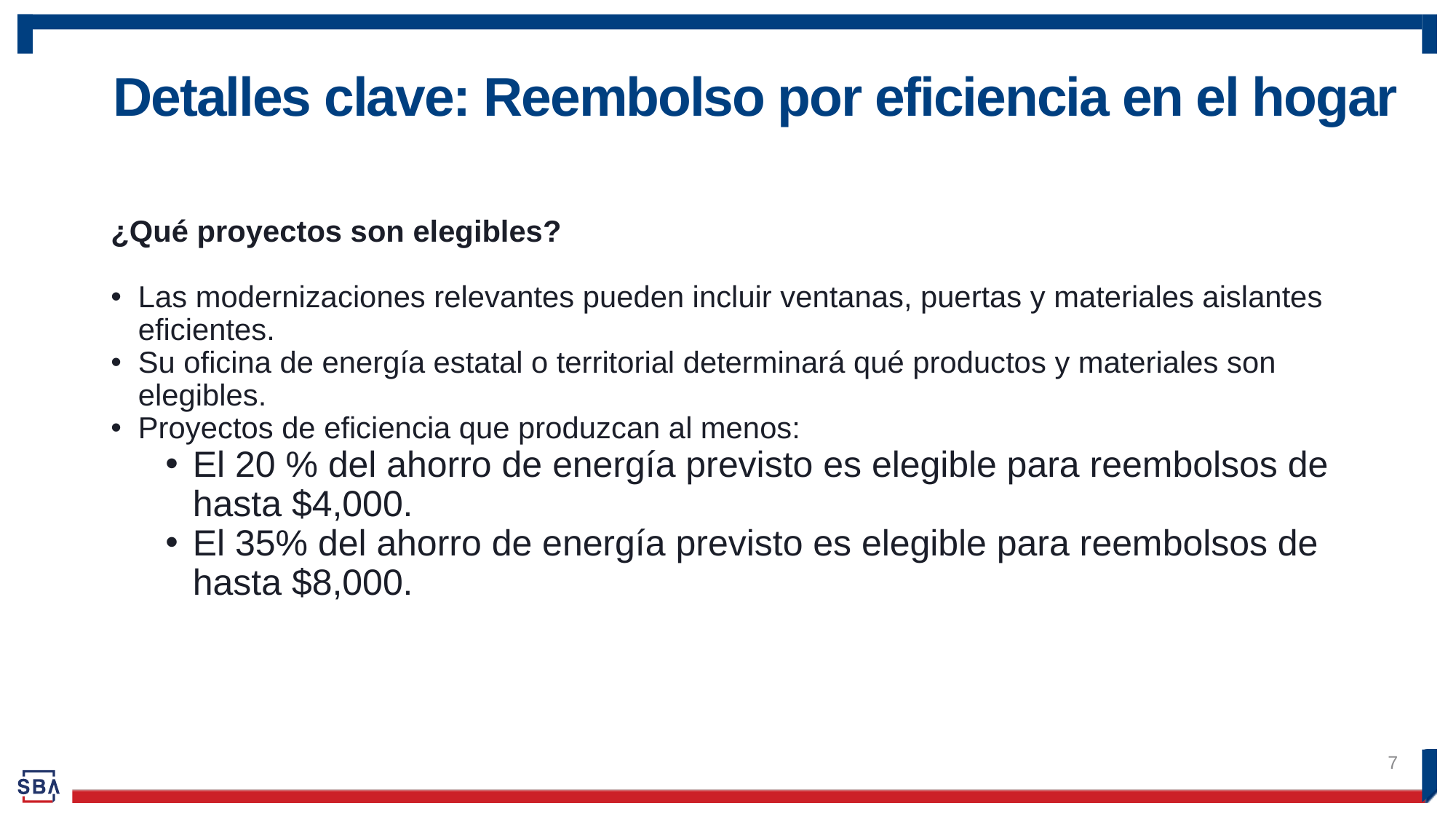

# Detalles clave: Reembolso por eficiencia en el hogar
¿Qué proyectos son elegibles?

Las modernizaciones relevantes pueden incluir ventanas, puertas y materiales aislantes eficientes.
Su oficina de energía estatal o territorial determinará qué productos y materiales son elegibles.
Proyectos de eficiencia que produzcan al menos:
El 20 % del ahorro de energía previsto es elegible para reembolsos de hasta $4,000.
El 35% del ahorro de energía previsto es elegible para reembolsos de hasta $8,000.

7